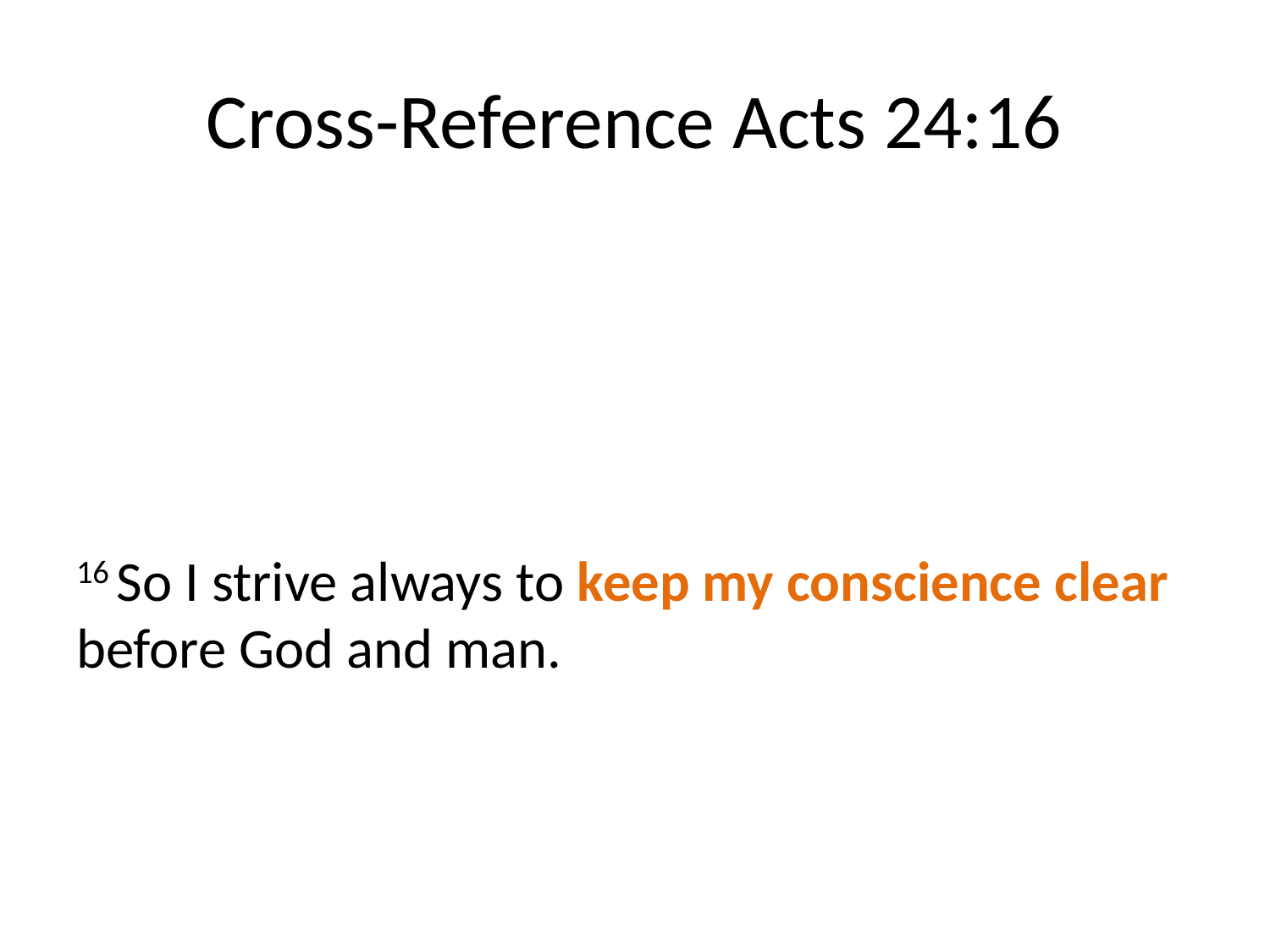

# Cross-Reference Acts 24:16

16 So I strive always to keep my conscience clear before God and man.